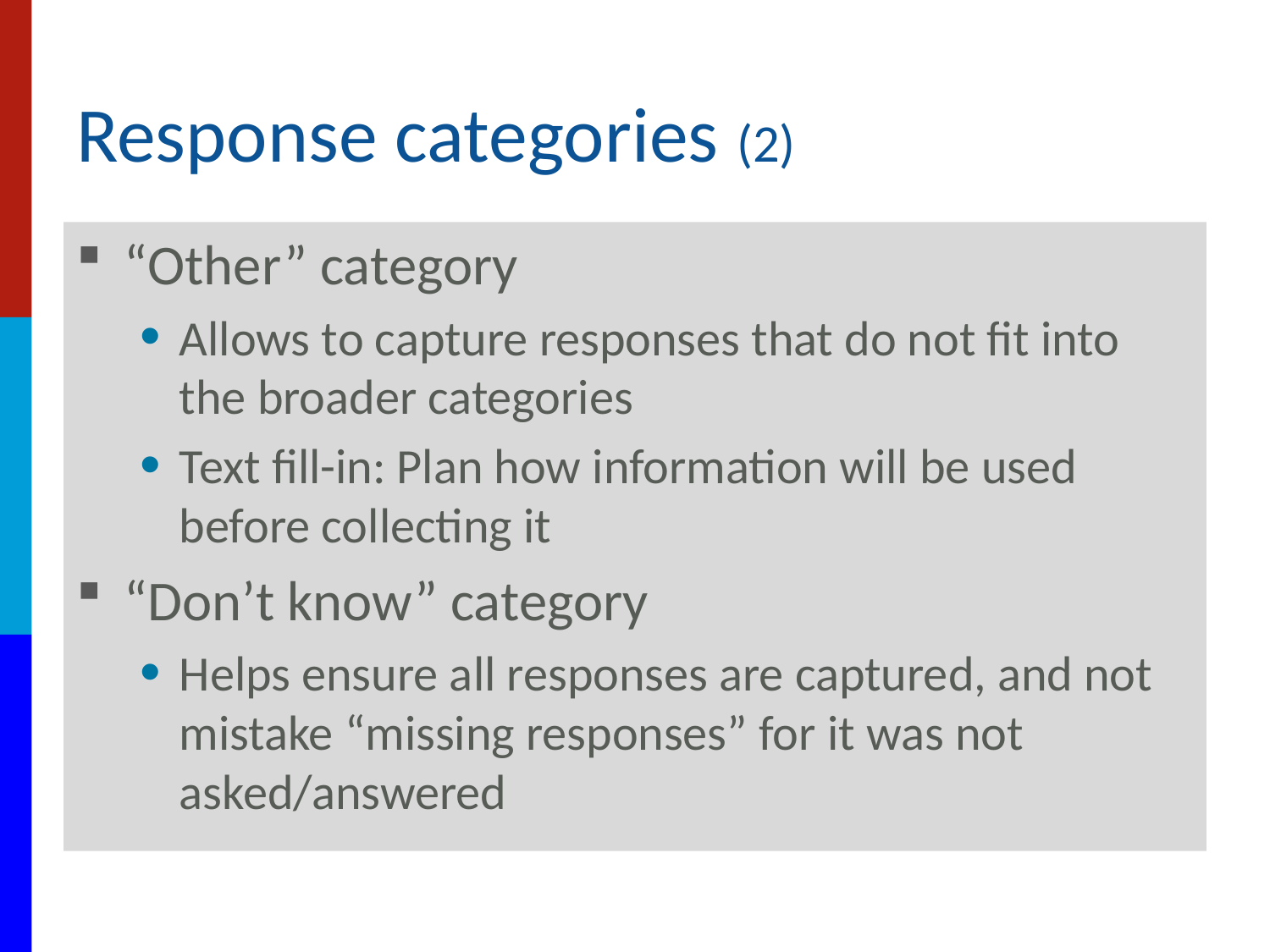

# Response categories (2)
“Other” category
Allows to capture responses that do not fit into the broader categories
Text fill-in: Plan how information will be used before collecting it
“Don’t know” category
Helps ensure all responses are captured, and not mistake “missing responses” for it was not asked/answered